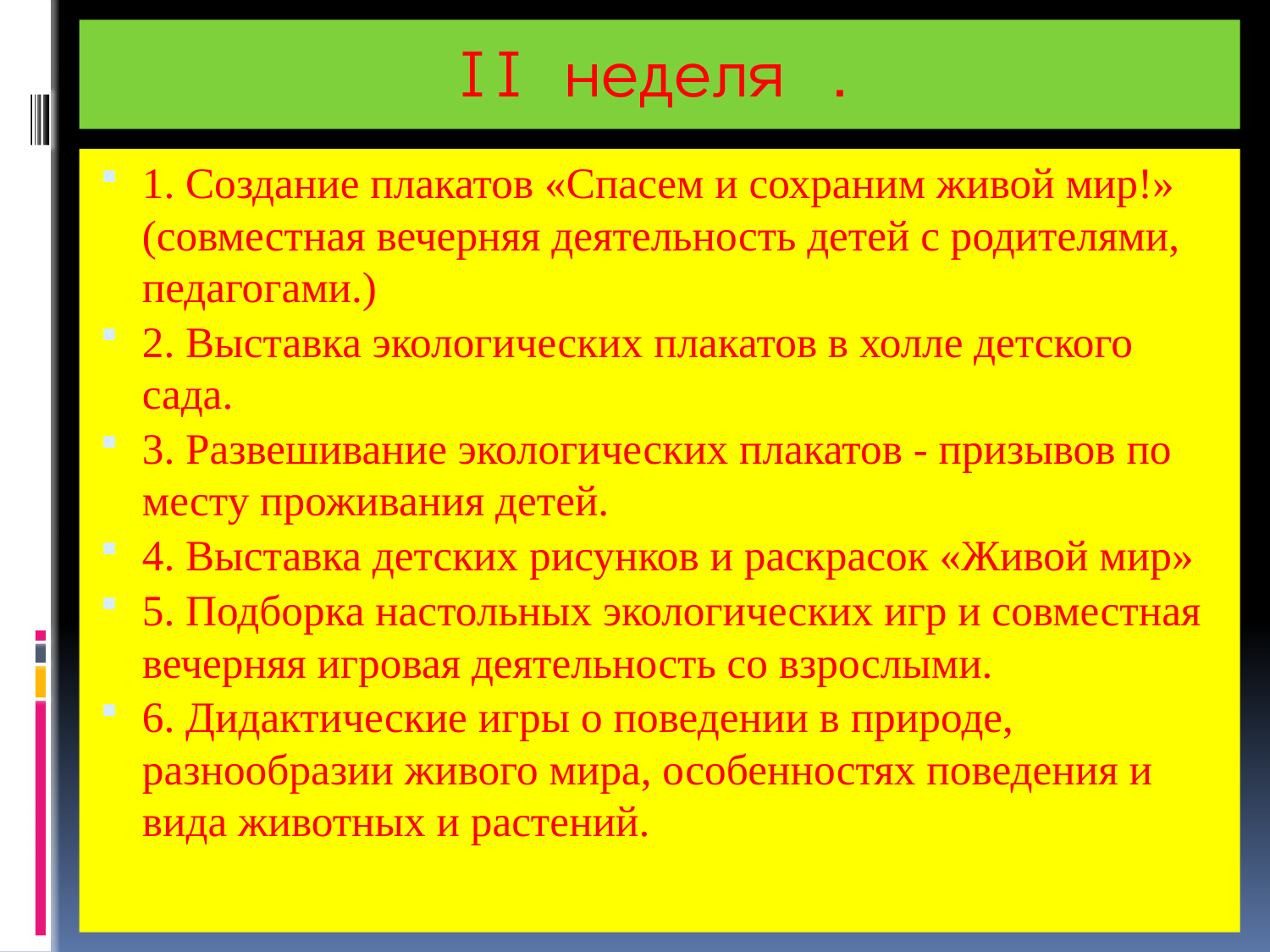

# II неделя .
1. Создание плакатов «Спасем и сохраним живой мир!» (совместная вечерняя деятельность детей с родителями, педагогами.)
2. Выставка экологических плакатов в холле детского сада.
3. Развешивание экологических плакатов - призывов по месту проживания детей.
4. Выставка детских рисунков и раскрасок «Живой мир»
5. Подборка настольных экологических игр и совместная вечерняя игровая деятельность со взрослыми.
6. Дидактические игры о поведении в природе, разнообразии живого мира, особенностях поведения и вида животных и растений.